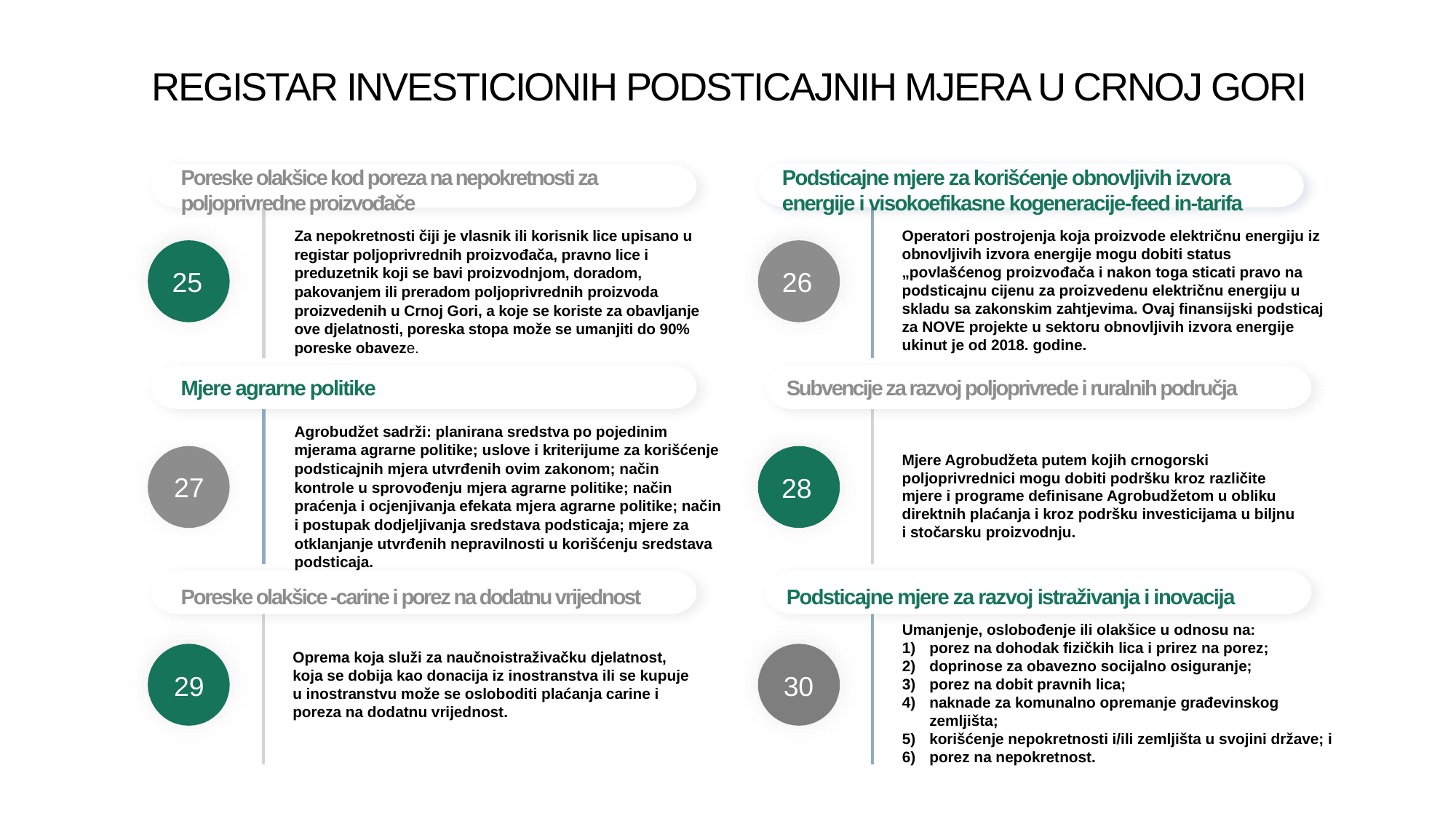

# REGISTAR INVESTICIONIH PODSTICAJNIH MJERA U CRNOJ GORI

Poreske olakšice kod poreza na nepokretnosti za poljoprivredne proizvođače
Podsticajne mjere za korišćenje obnovljivih izvora energije i visokoefikasne kogeneracije-feed in-tarifa

Operatori postrojenja koja proizvode električnu energiju iz obnovljivih izvora energije mogu dobiti status „povlašćenog proizvođača i nakon toga sticati pravo na podsticajnu cijenu za proizvedenu električnu energiju u skladu sa zakonskim zahtjevima. Ovaj finansijski podsticaj za NOVE projekte u sektoru obnovljivih izvora energije ukinut je od 2018. godine.

25

26
Za nepokretnosti čiji je vlasnik ili korisnik lice upisano u registar poljoprivrednih proizvođača, pravno​​ lice i preduzetnik koji se bavi proizvodnjom, doradom, pakovanjem ili preradom poljoprivrednih proizvoda proizvedenih u Crnoj Gori, a koje se koriste za obavljanje ove djelatnosti, poreska stopa može se umanjiti do 90% poreske obaveze.

Mjere agrarne politike
Subvencije za razvoj poljoprivrede i ruralnih područja

Agrobudžet sadrži: planirana sredstva po pojedinim mjerama agrarne politike; uslove i kriterijume za korišćenje podsticajnih mjera utvrđenih ovim zakonom; način kontrole u sprovođenju mjera agrarne politike; način praćenja i ocjenjivanja efekata mjera agrarne politike; način i postupak dodjeljivanja sredstava podsticaja; mjere za otklanjanje utvrđenih nepravilnosti u korišćenju sredstava podsticaja.

27

28
Mjere Agrobudžeta putem kojih crnogorski poljoprivrednici mogu dobiti podršku kroz različite mjere i programe definisane Agrobudžetom u obliku direktnih plaćanja i kroz podršku investicijama u biljnu i stočarsku proizvodnju.

Poreske olakšice -carine i porez na dodatnu vrijednost
Podsticajne mjere za razvoj istraživanja i inovacija

Umanjenje, oslobođenje ili olakšice u odnosu na:
porez na dohodak fizičkih lica i prirez na porez;
doprinose za obavezno socijalno osiguranje;
porez na dobit pravnih lica;
naknade za komunalno opremanje građevinskog zemljišta;
korišćenje nepokretnosti i/ili zemljišta u svojini države; i
porez na nepokretnost.

29

30
Oprema koja služi za naučnoistraživačku djelatnost, koja se dobija kao donacija iz inostranstva ili se kupuje u inostranstvu može se osloboditi plaćanja carine i poreza na dodatnu vrijednost.